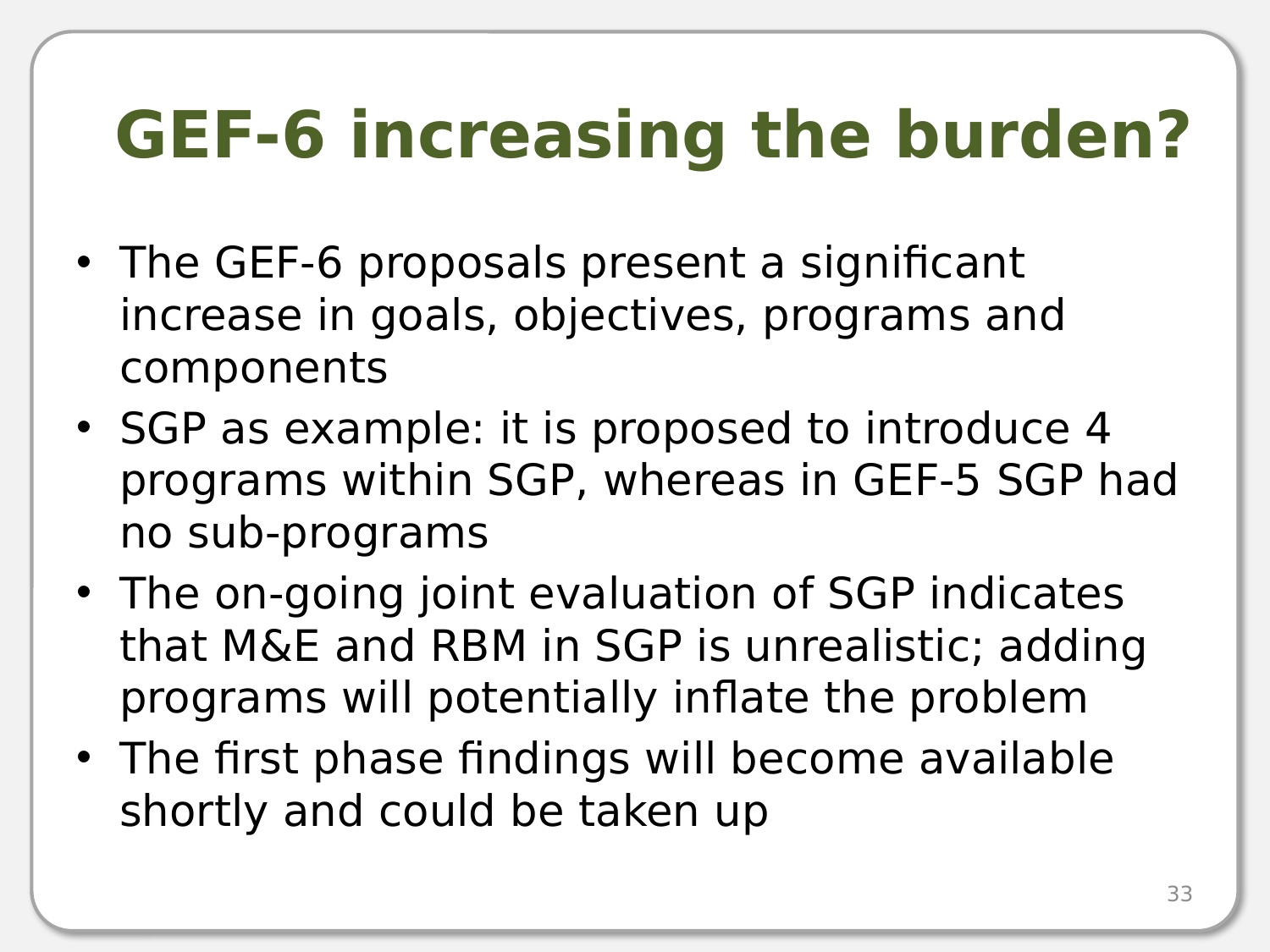

# GEF-6 increasing the burden?
The GEF-6 proposals present a significant increase in goals, objectives, programs and components
SGP as example: it is proposed to introduce 4 programs within SGP, whereas in GEF-5 SGP had no sub-programs
The on-going joint evaluation of SGP indicates that M&E and RBM in SGP is unrealistic; adding programs will potentially inflate the problem
The first phase findings will become available shortly and could be taken up
33